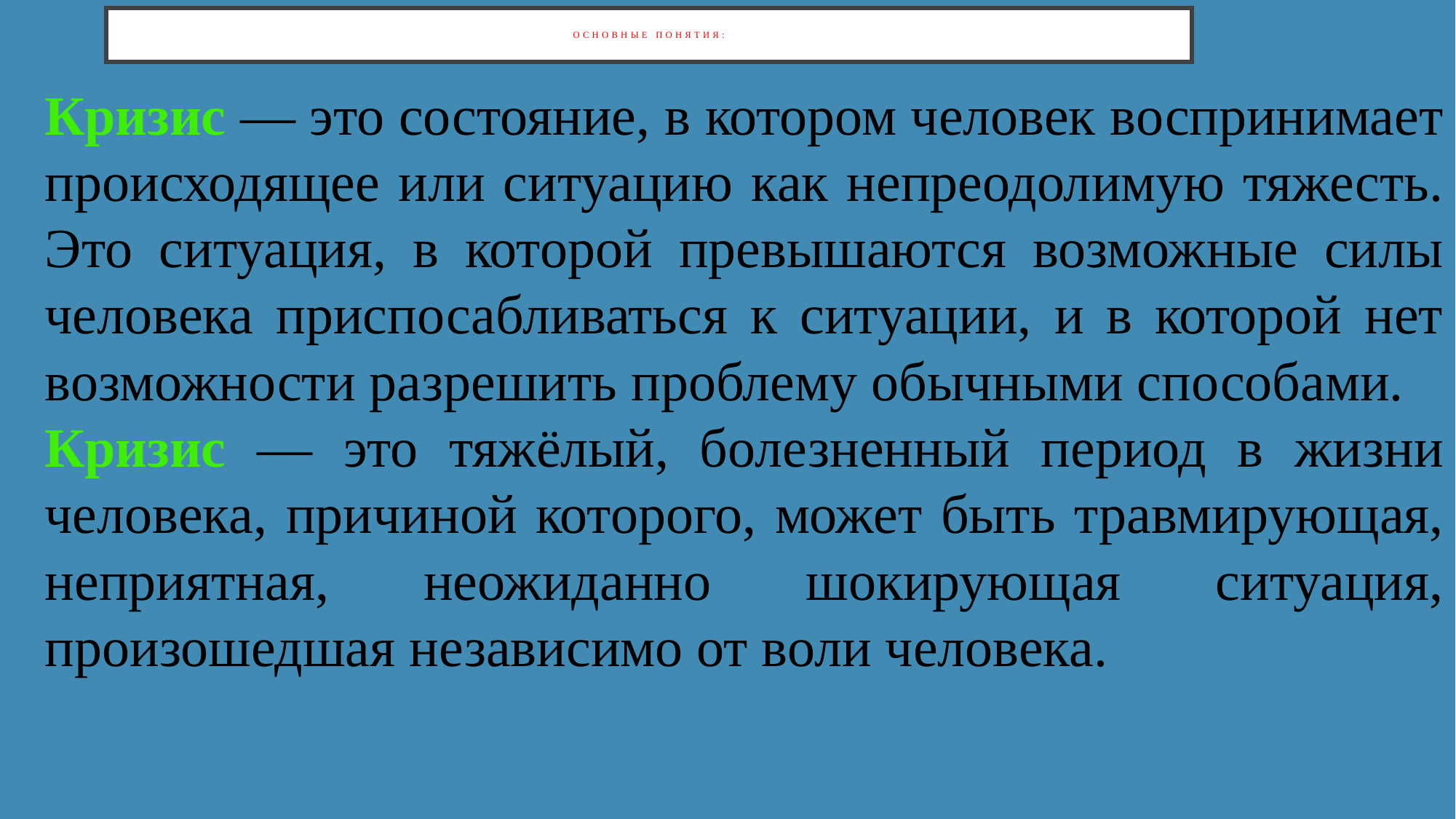

# Основные понятия:
Кризис — это состояние, в котором человек воспринимает происходящее или ситуацию как непреодолимую тяжесть. Это ситуация, в которой превышаются возможные силы человека приспосабливаться к ситуации, и в которой нет возможности разрешить проблему обычными способами.
Кризис — это тяжёлый, болезненный период в жизни человека, причиной которого, может быть травмирующая, неприятная, неожиданно шокирующая ситуация, произошедшая независимо от воли человека.